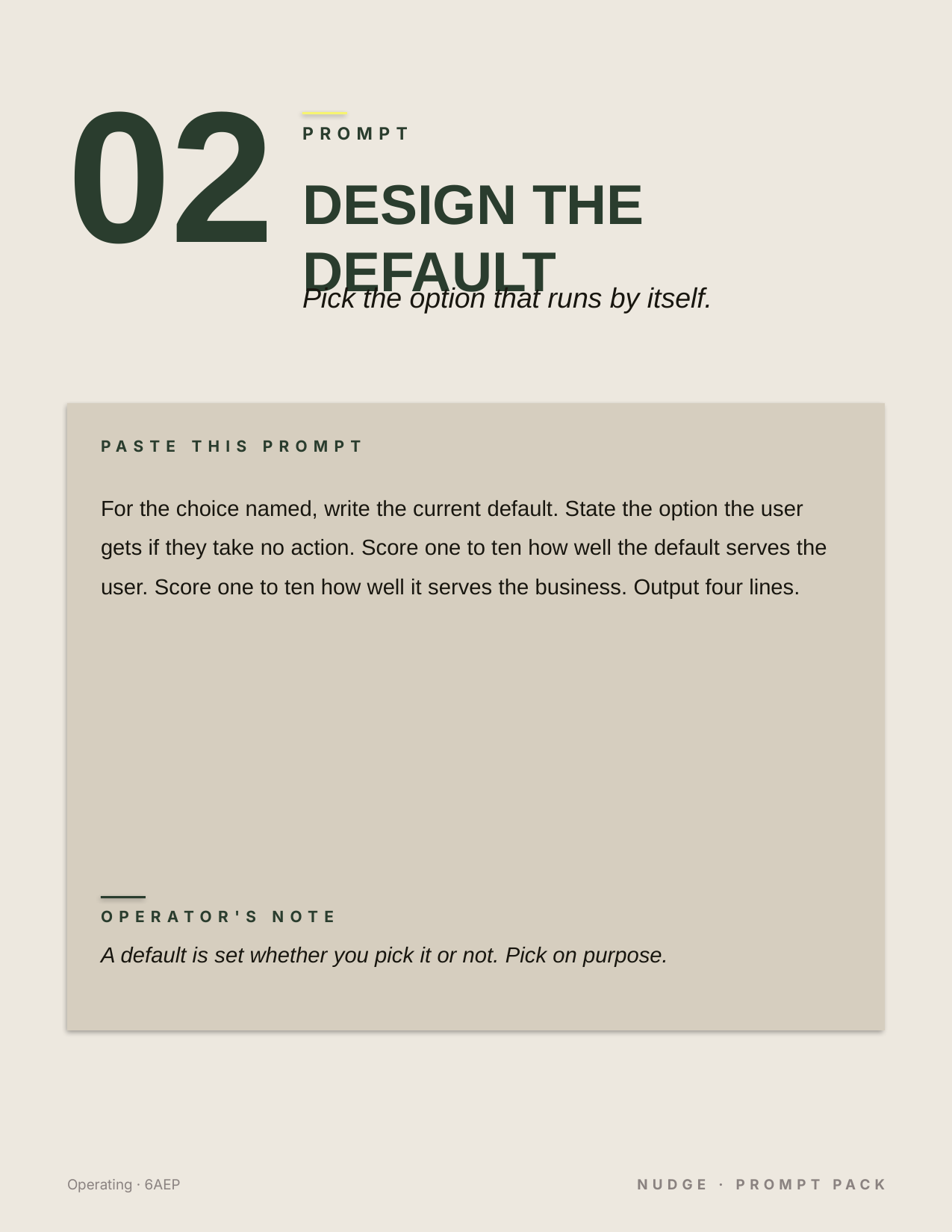

02

PROMPT
DESIGN THE DEFAULT
Pick the option that runs by itself.

PASTE THIS PROMPT
For the choice named, write the current default. State the option the user gets if they take no action. Score one to ten how well the default serves the user. Score one to ten how well it serves the business. Output four lines.

OPERATOR'S NOTE
A default is set whether you pick it or not. Pick on purpose.
Operating · 6AEP
NUDGE · PROMPT PACK